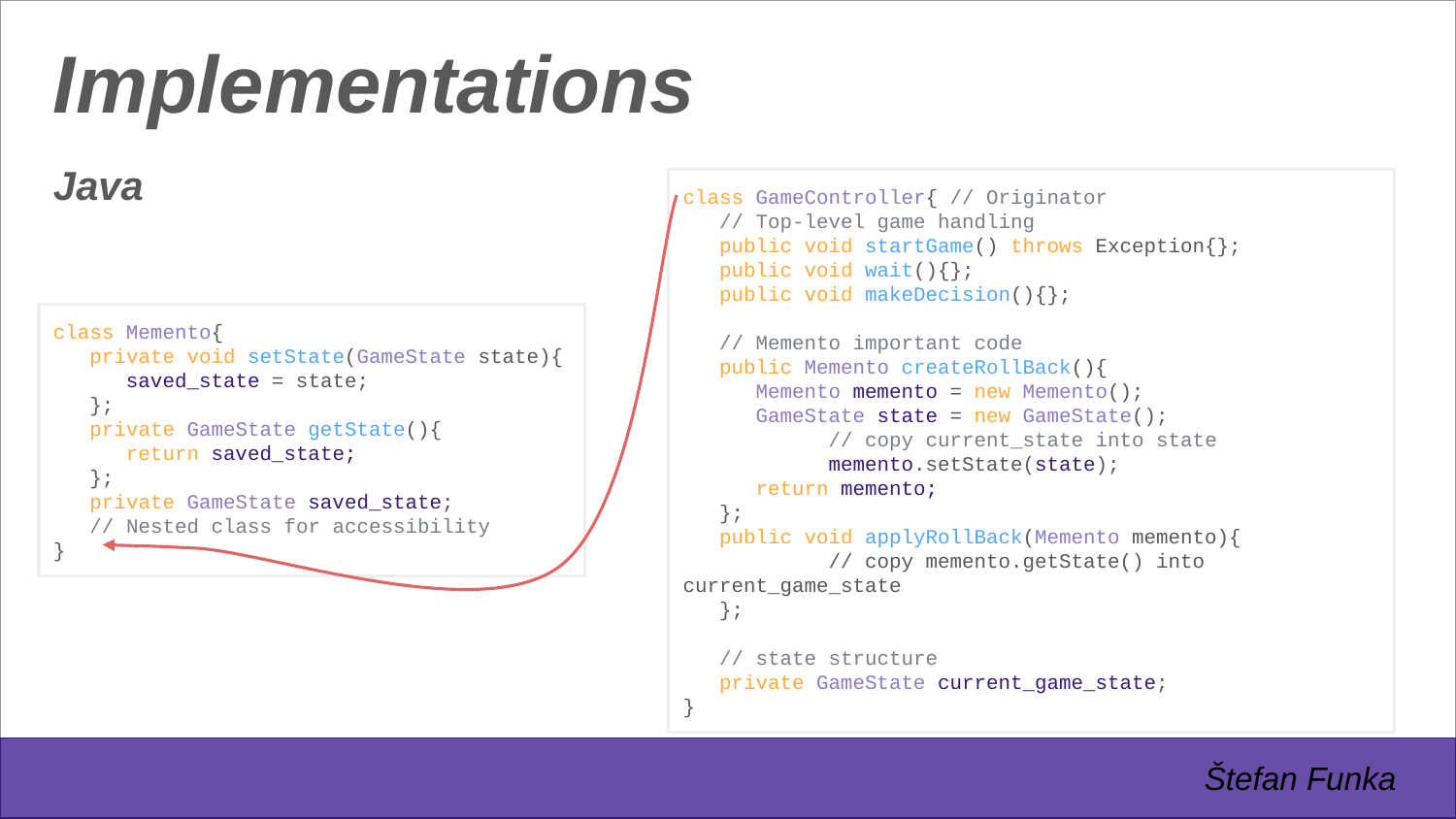

Implementations
Java
class GameController{ // Originator
   // Top-level game handling
   public void startGame() throws Exception{};
   public void wait(){};
   public void makeDecision(){};

   // Memento important code
   public Memento createRollBack(){
      Memento memento = new Memento();
      GameState state = new GameState();
	// copy current_state into state
	memento.setState(state);
      return memento;
   };
   public void applyRollBack(Memento memento){
	// copy memento.getState() into current_game_state
   };

   // state structure
   private GameState current_game_state;
}

class Memento{
   private void setState(GameState state){
      saved_state = state;
   };
   private GameState getState(){
      return saved_state;
   };
   private GameState saved_state;
   // Nested class for accessibility
}

Štefan Funka